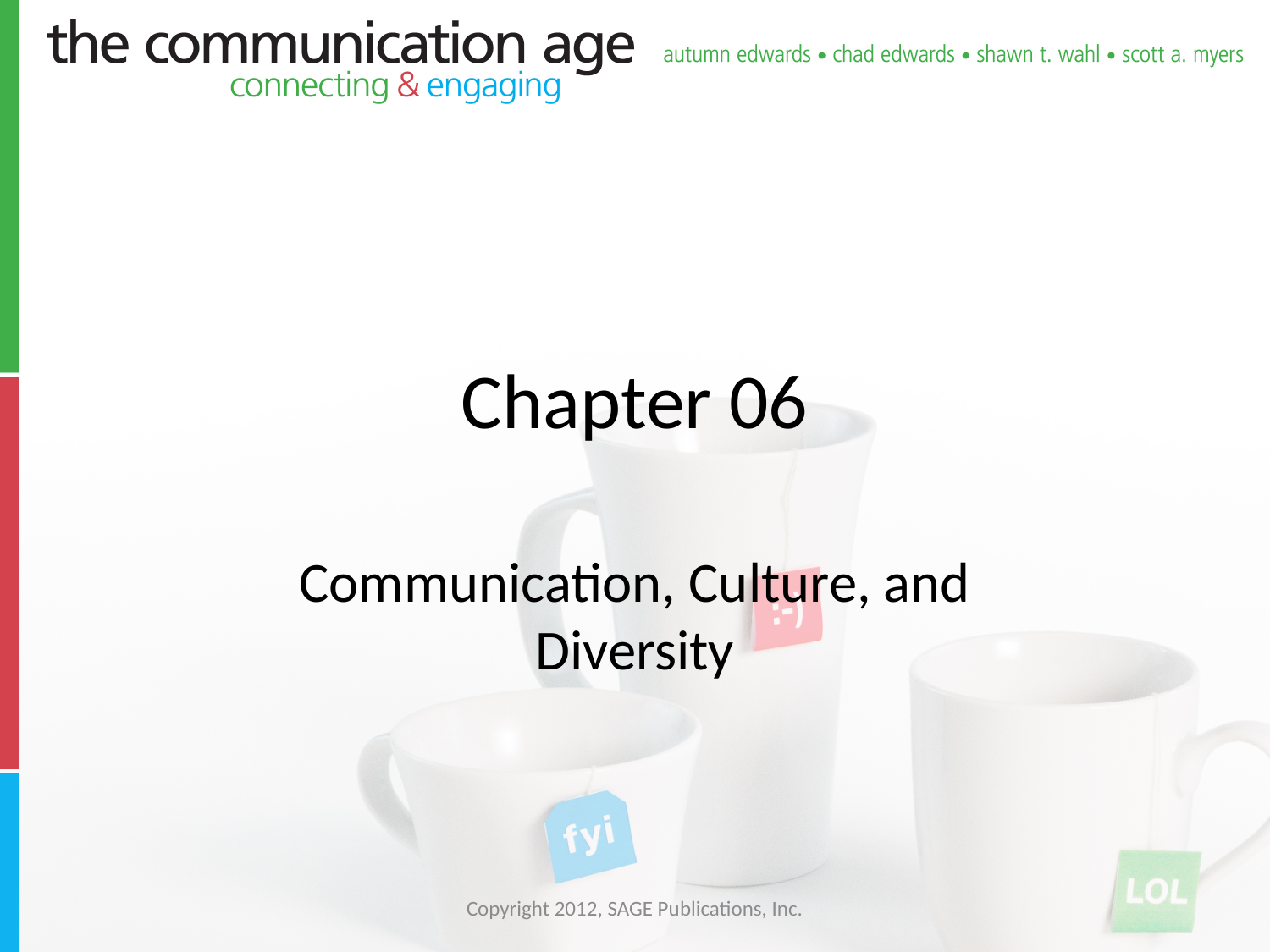

# Chapter 06
Communication, Culture, and Diversity
Copyright 2012, SAGE Publications, Inc.